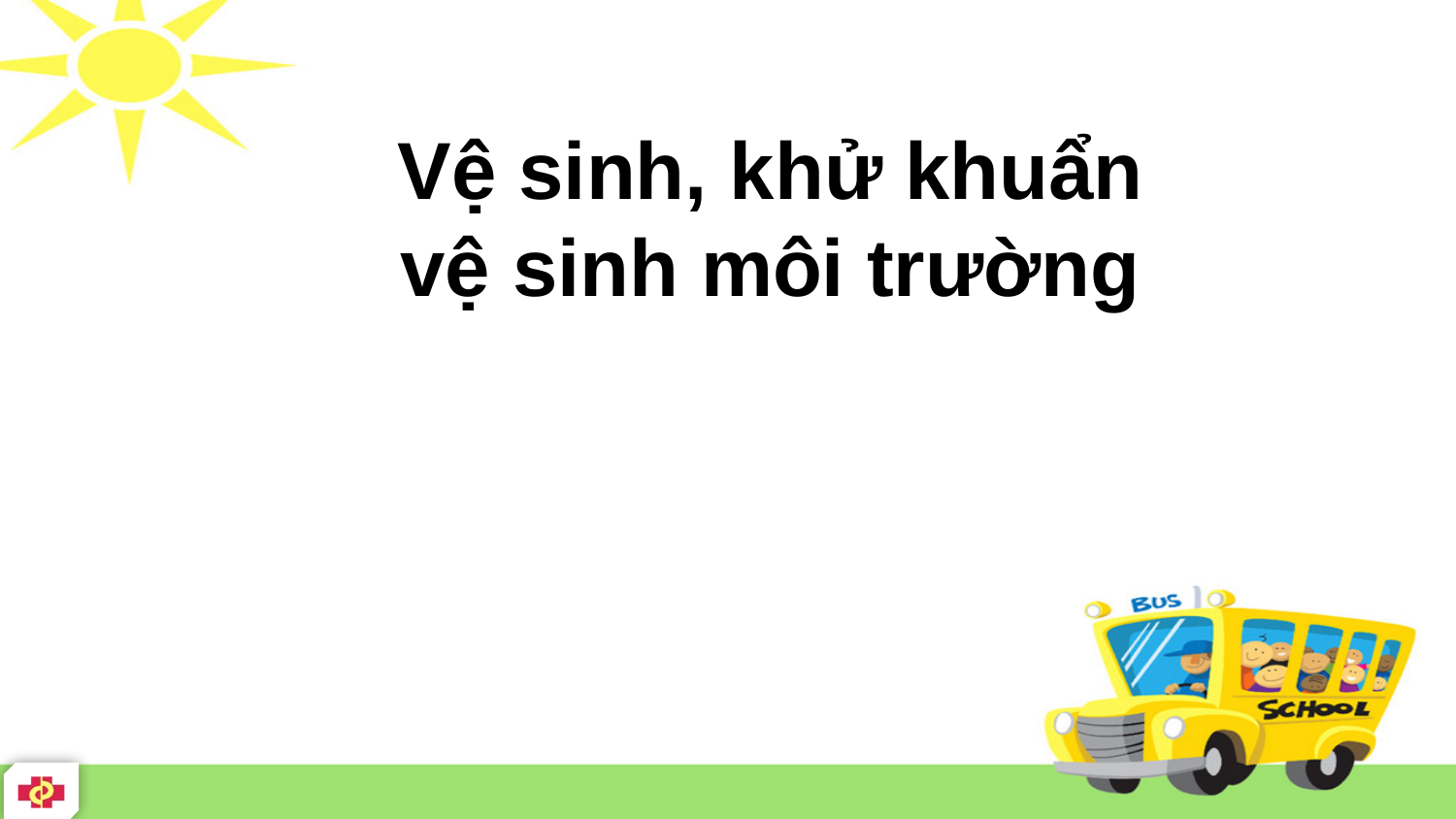

# Vệ sinh, khử khuẩn vệ sinh môi trường